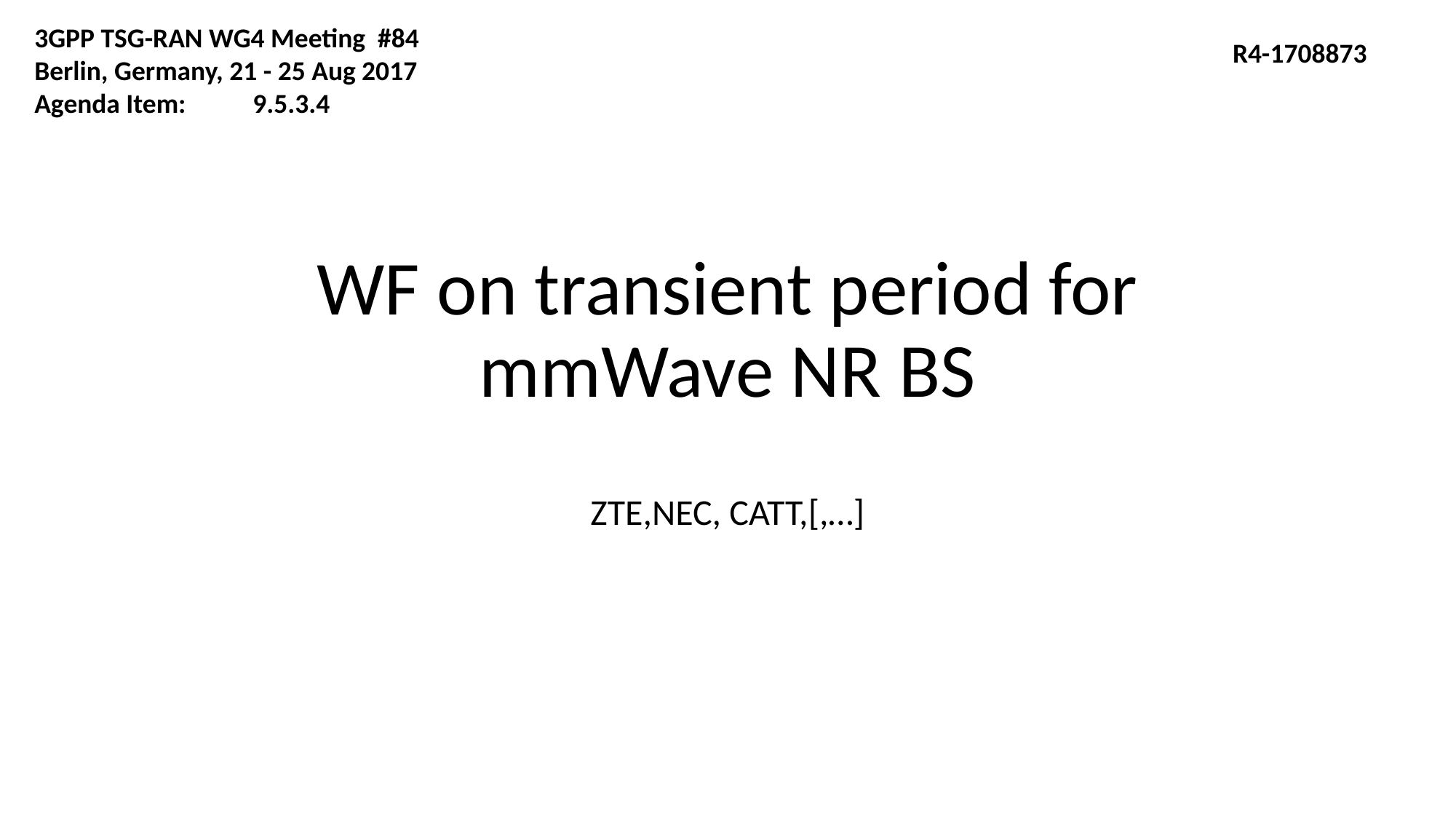

3GPP TSG-RAN WG4 Meeting  #84
Berlin, Germany, 21 - 25 Aug 2017
Agenda Item:	9.5.3.4

R4-1708873
# WF on transient period for mmWave NR BS
ZTE,NEC, CATT,[,…]